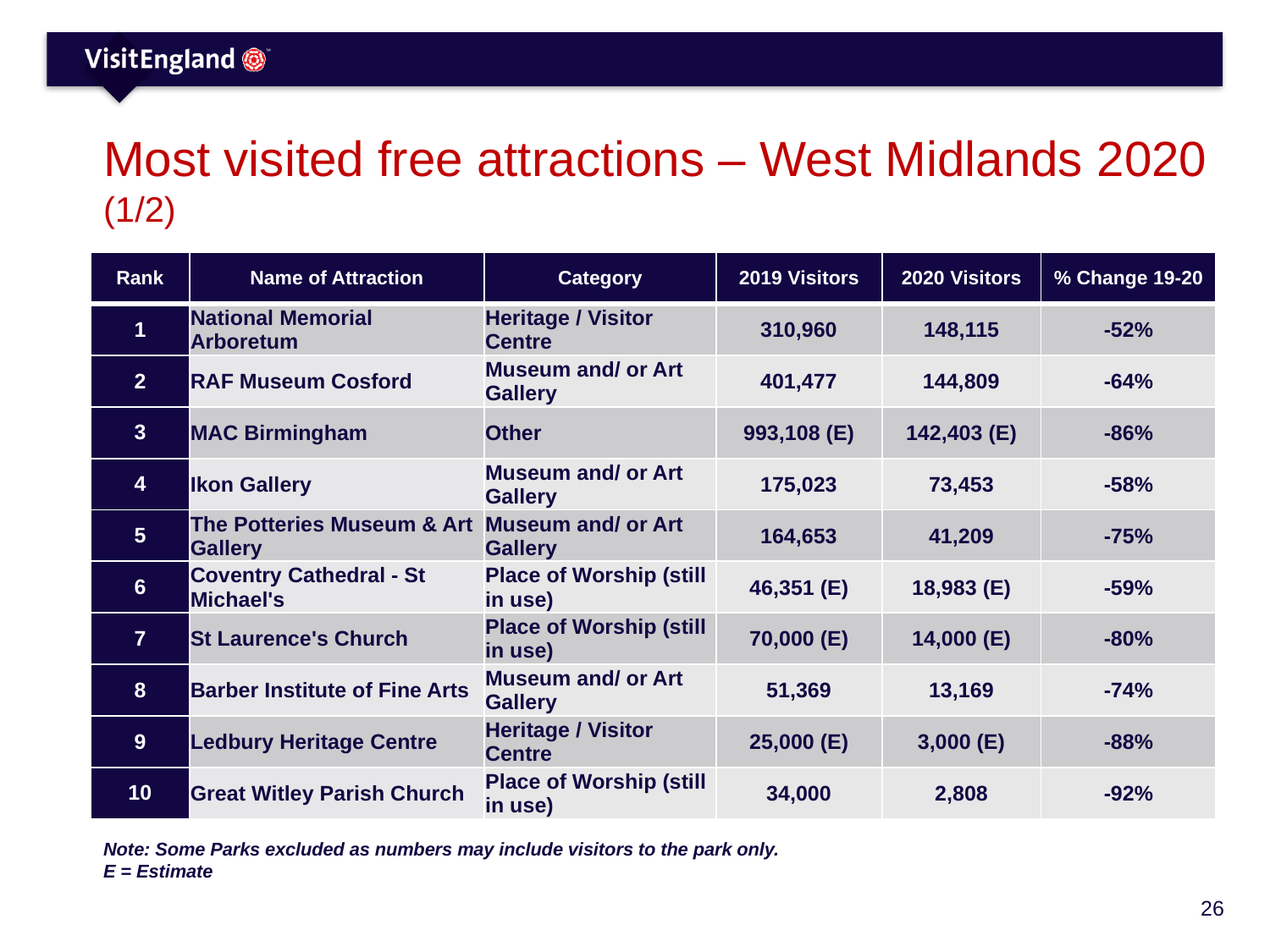

# Most visited free attractions – West Midlands 2020 (1/2)
| Rank | Name of Attraction | Category | 2019 Visitors | 2020 Visitors | % Change 19-20 |
| --- | --- | --- | --- | --- | --- |
| 1 | National Memorial Arboretum | Heritage / Visitor Centre | 310,960 | 148,115 | -52% |
| 2 | RAF Museum Cosford | Museum and/ or Art Gallery | 401,477 | 144,809 | -64% |
| 3 | MAC Birmingham | Other | 993,108 (E) | 142,403 (E) | -86% |
| 4 | Ikon Gallery | Museum and/ or Art Gallery | 175,023 | 73,453 | -58% |
| 5 | The Potteries Museum & Art Gallery | Museum and/ or Art Gallery | 164,653 | 41,209 | -75% |
| 6 | Coventry Cathedral - St Michael's | Place of Worship (still in use) | 46,351 (E) | 18,983 (E) | -59% |
| 7 | St Laurence's Church | Place of Worship (still in use) | 70,000 (E) | 14,000 (E) | -80% |
| 8 | Barber Institute of Fine Arts | Museum and/ or Art Gallery | 51,369 | 13,169 | -74% |
| 9 | Ledbury Heritage Centre | Heritage / Visitor Centre | 25,000 (E) | 3,000 (E) | -88% |
| 10 | Great Witley Parish Church | Place of Worship (still in use) | 34,000 | 2,808 | -92% |
Note: Some Parks excluded as numbers may include visitors to the park only.
E = Estimate